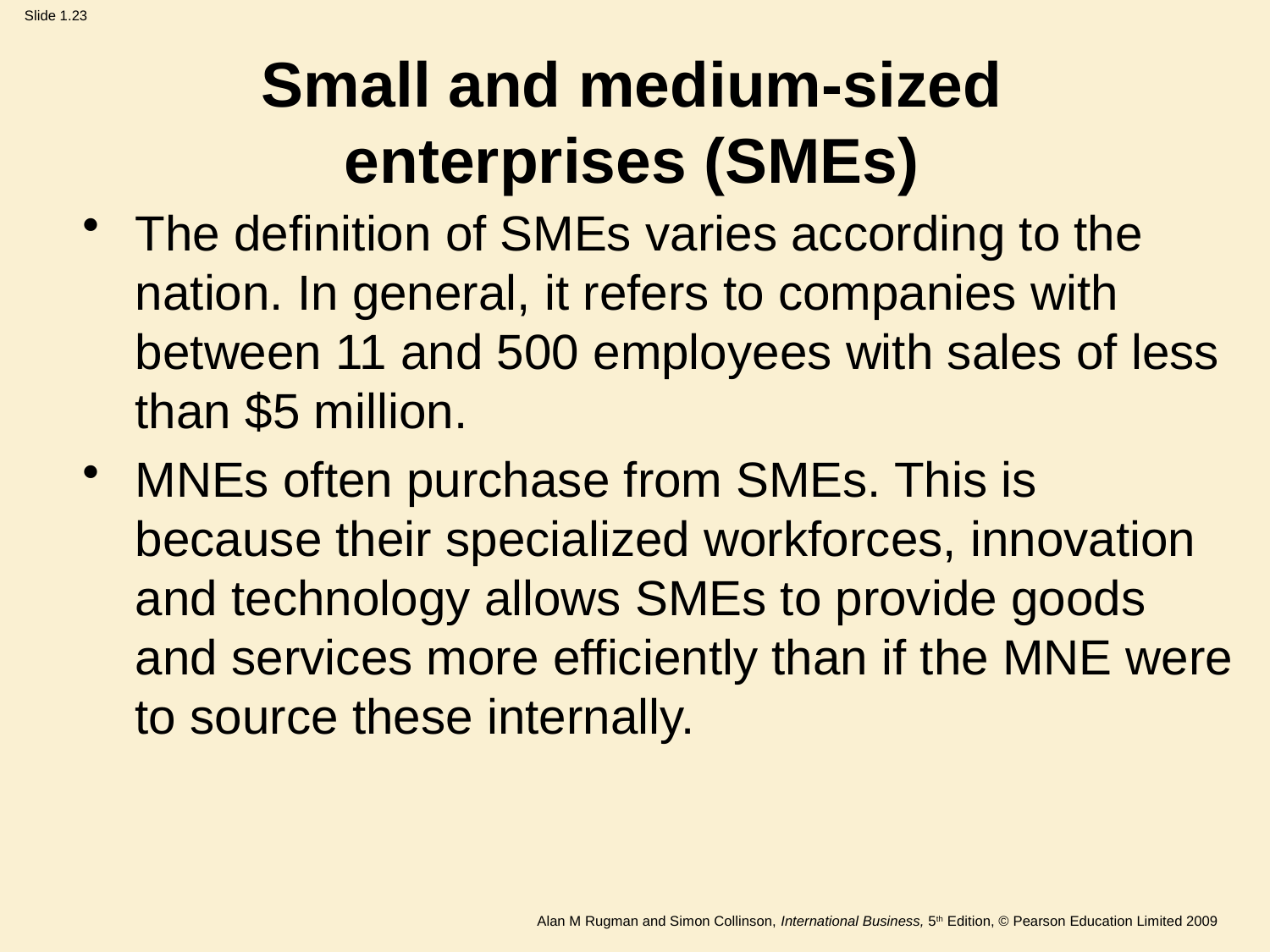

Small and medium-sized
enterprises (SMEs)
The definition of SMEs varies according to the nation. In general, it refers to companies with between 11 and 500 employees with sales of less than $5 million.
MNEs often purchase from SMEs. This is because their specialized workforces, innovation and technology allows SMEs to provide goods and services more efficiently than if the MNE were to source these internally.